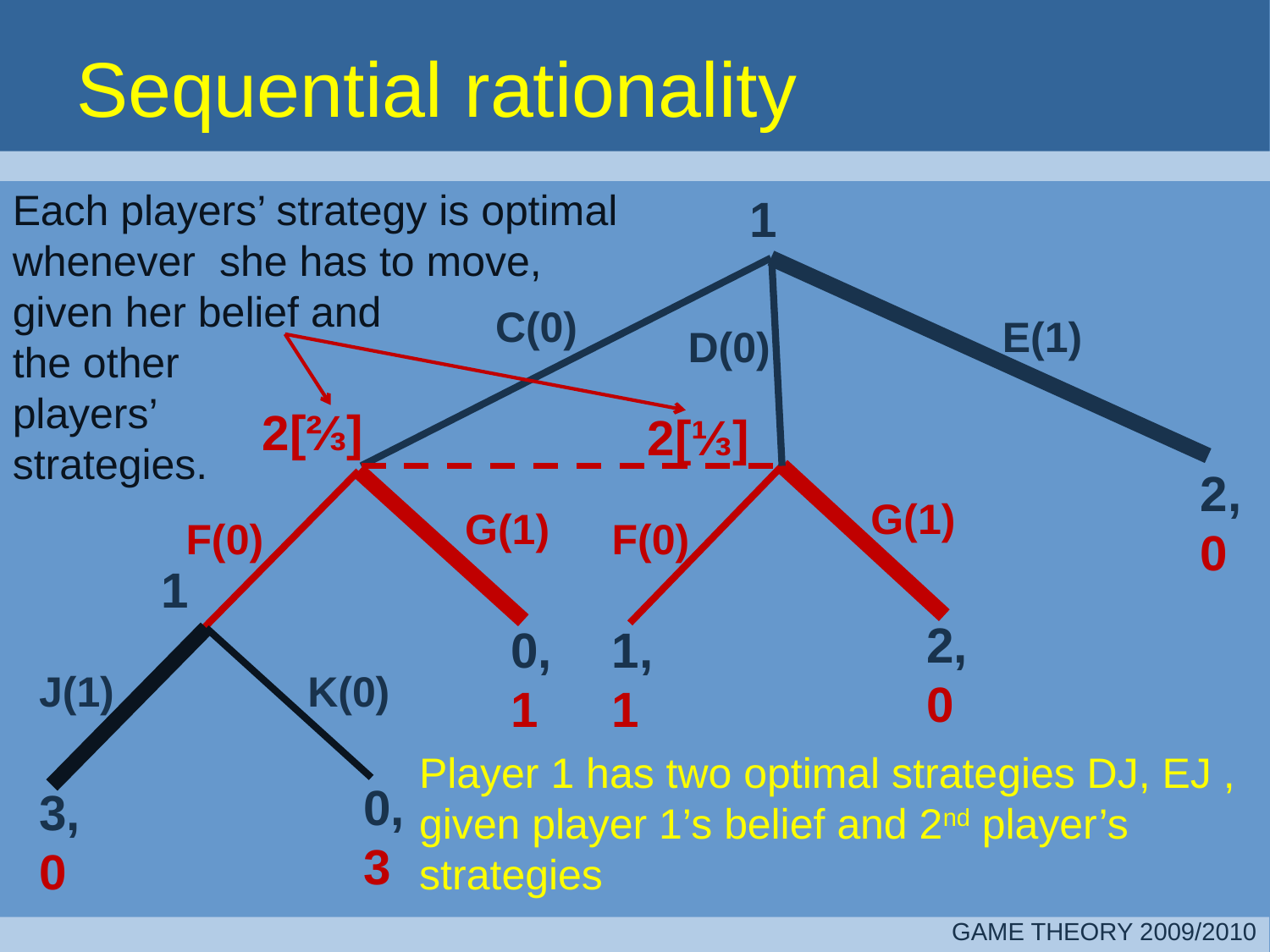

# Sequential rationality
Each players’ strategy is optimal whenever  she has to move, given her belief and
the other
players’
strategies.
1
C(0)
E(1)
D(0)
2[⅔]
2[⅓]
2,
0
G(1)
G(1)
F(0)
F(0)
1
2,
0
0,
1
1,
1
J(1)
K(0)
Player 1 has two optimal strategies DJ, EJ , given player 1’s belief and 2nd player’s strategies
0,
3
3,
0
GAME THEORY 2009/2010